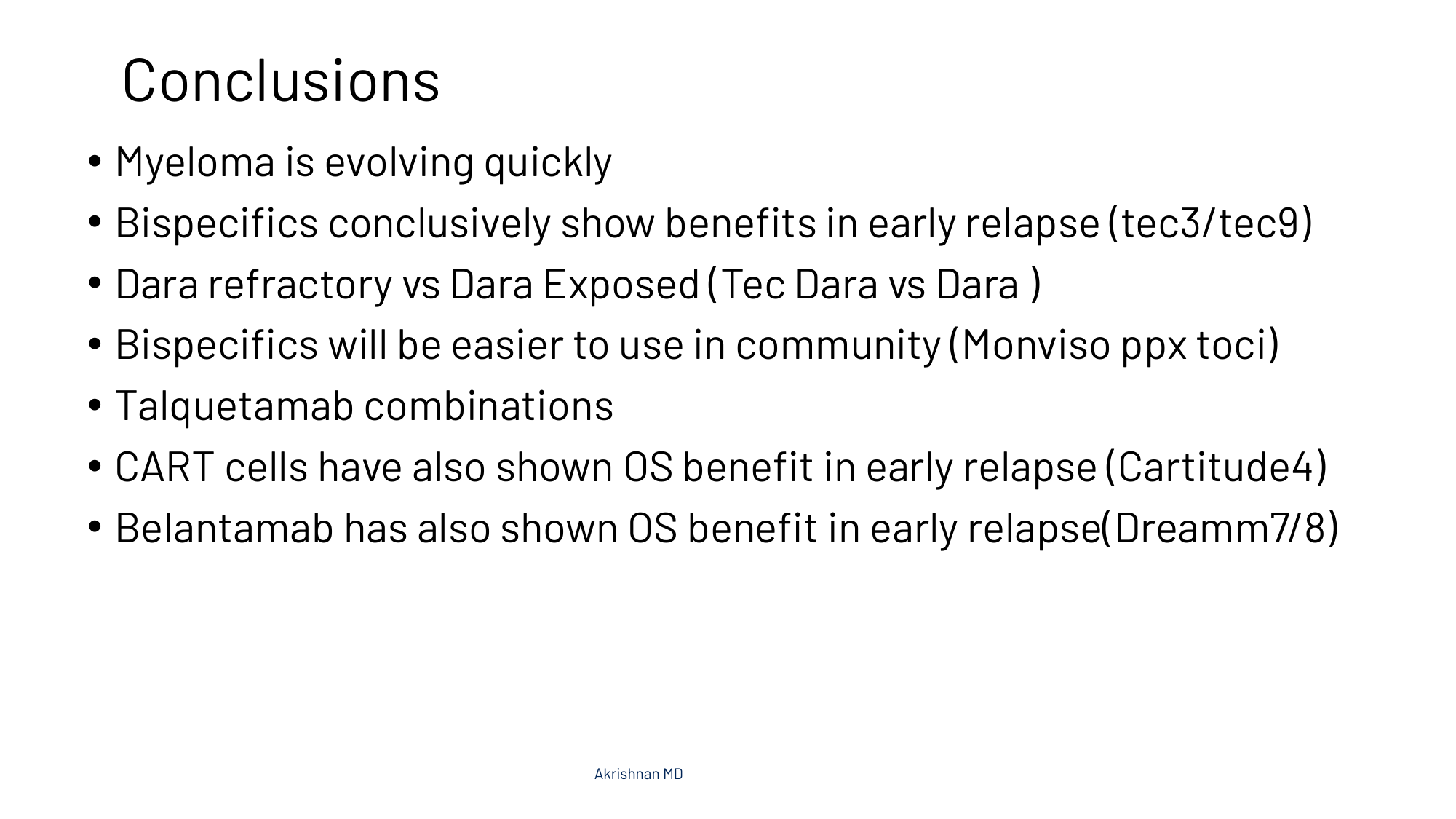

# Conclusions
Myeloma is evolving quickly
Bispecifics conclusively show benefits in early relapse (tec3/tec9)
Dara refractory vs Dara Exposed (Tec Dara vs Dara )
Bispecifics will be easier to use in community (Monviso ppx toci)
Talquetamab combinations
CART cells have also shown OS benefit in early relapse (Cartitude4)
Belantamab has also shown OS benefit in early relapse(Dreamm7/8)

Akrishnan MD